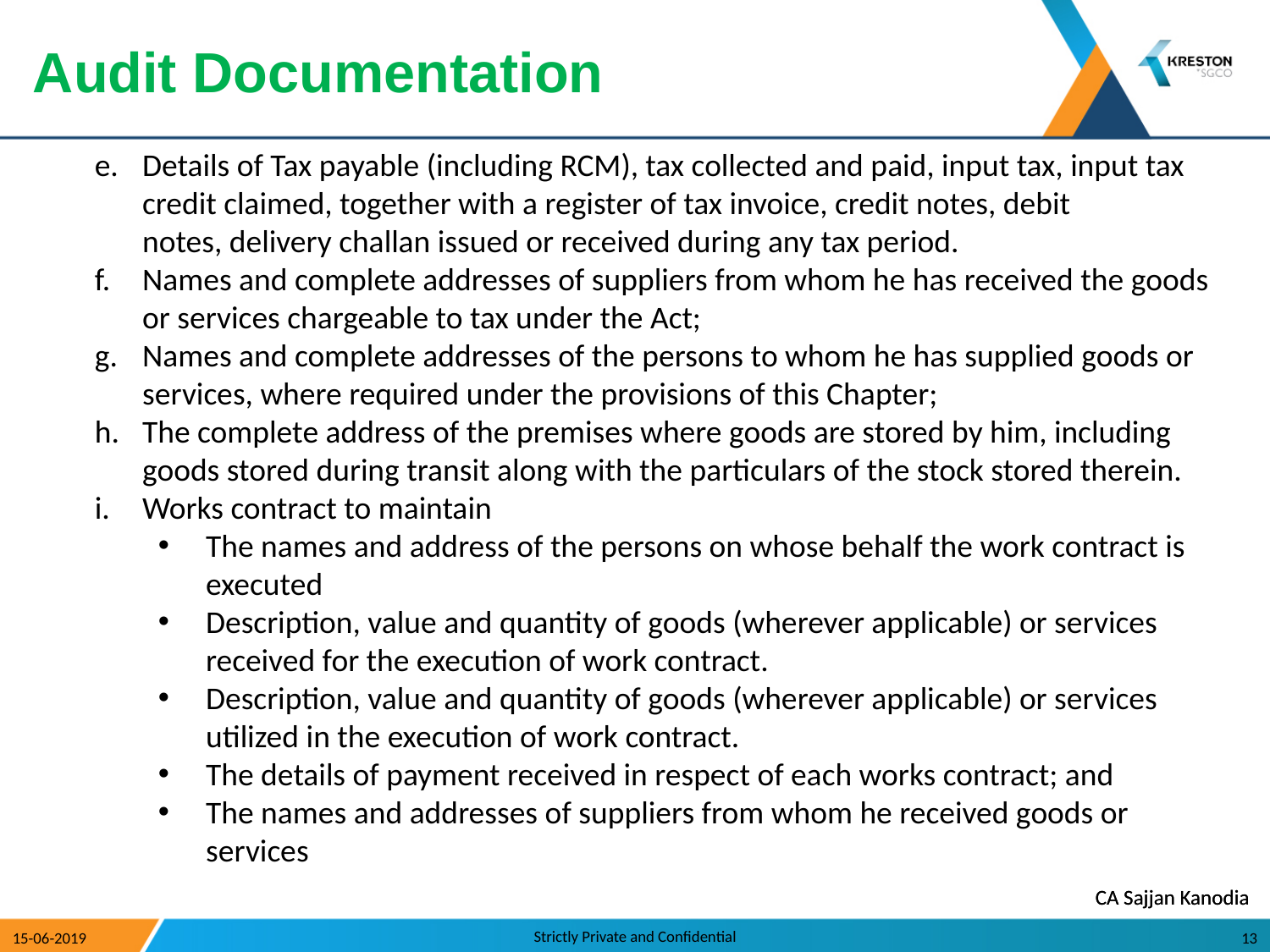

Audit Documentation
Details of Tax payable (including RCM), tax collected and paid, input tax, input tax credit claimed, together with a register of tax invoice, credit notes, debit 	notes, delivery challan issued or received during any tax period.
Names and complete addresses of suppliers from whom he has received the goods or services chargeable to tax under the Act;
Names and complete addresses of the persons to whom he has supplied goods or services, where required under the provisions of this Chapter;
The complete address of the premises where goods are stored by him, including goods stored during transit along with the particulars of the stock stored therein.
Works contract to maintain
The names and address of the persons on whose behalf the work contract is executed
Description, value and quantity of goods (wherever applicable) or services received for the execution of work contract.
Description, value and quantity of goods (wherever applicable) or services utilized in the execution of work contract.
The details of payment received in respect of each works contract; and
The names and addresses of suppliers from whom he received goods or services